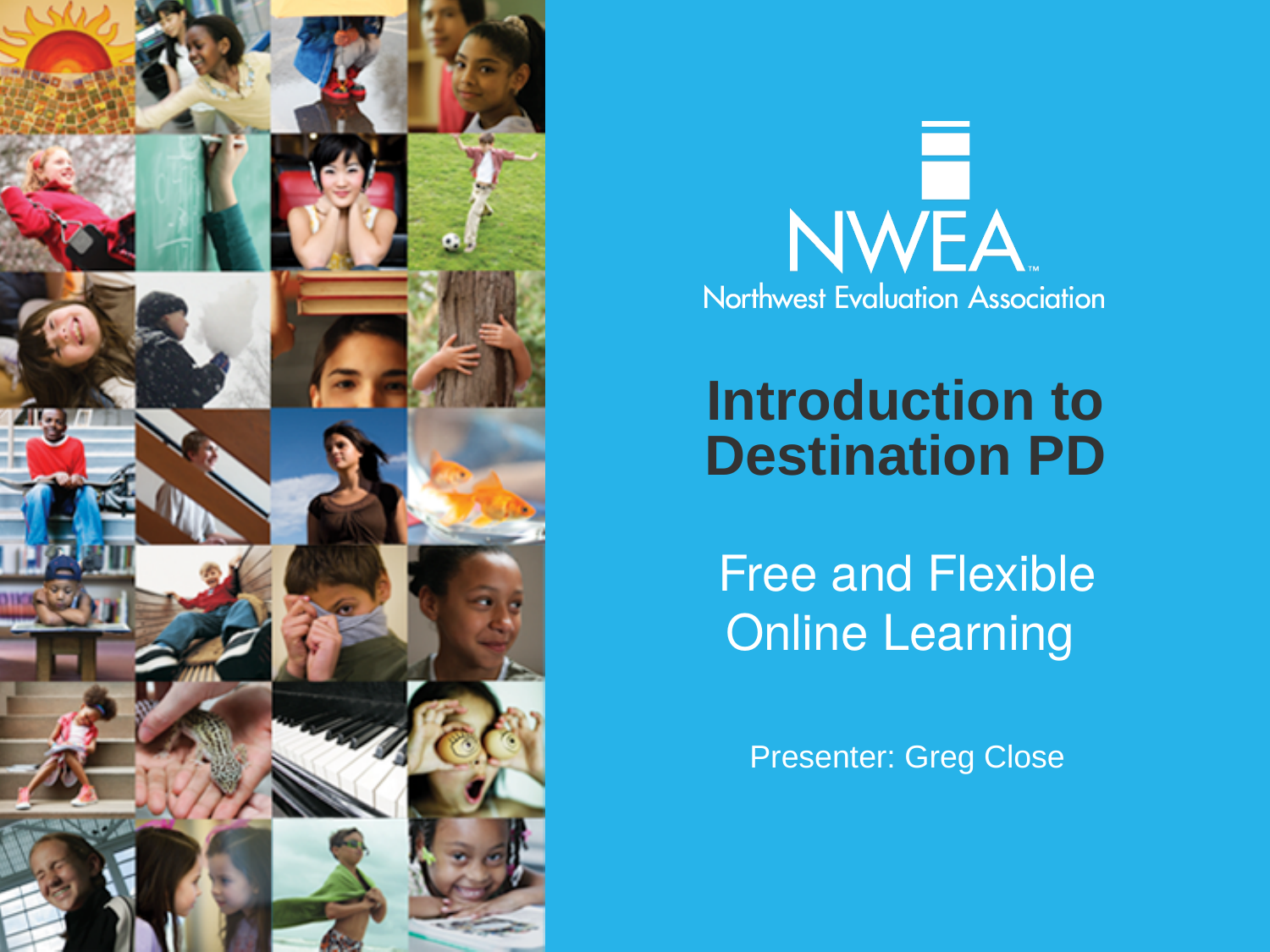

# Introduction to Destination PD
Free and Flexible
Online Learning

Presenter: Greg Close